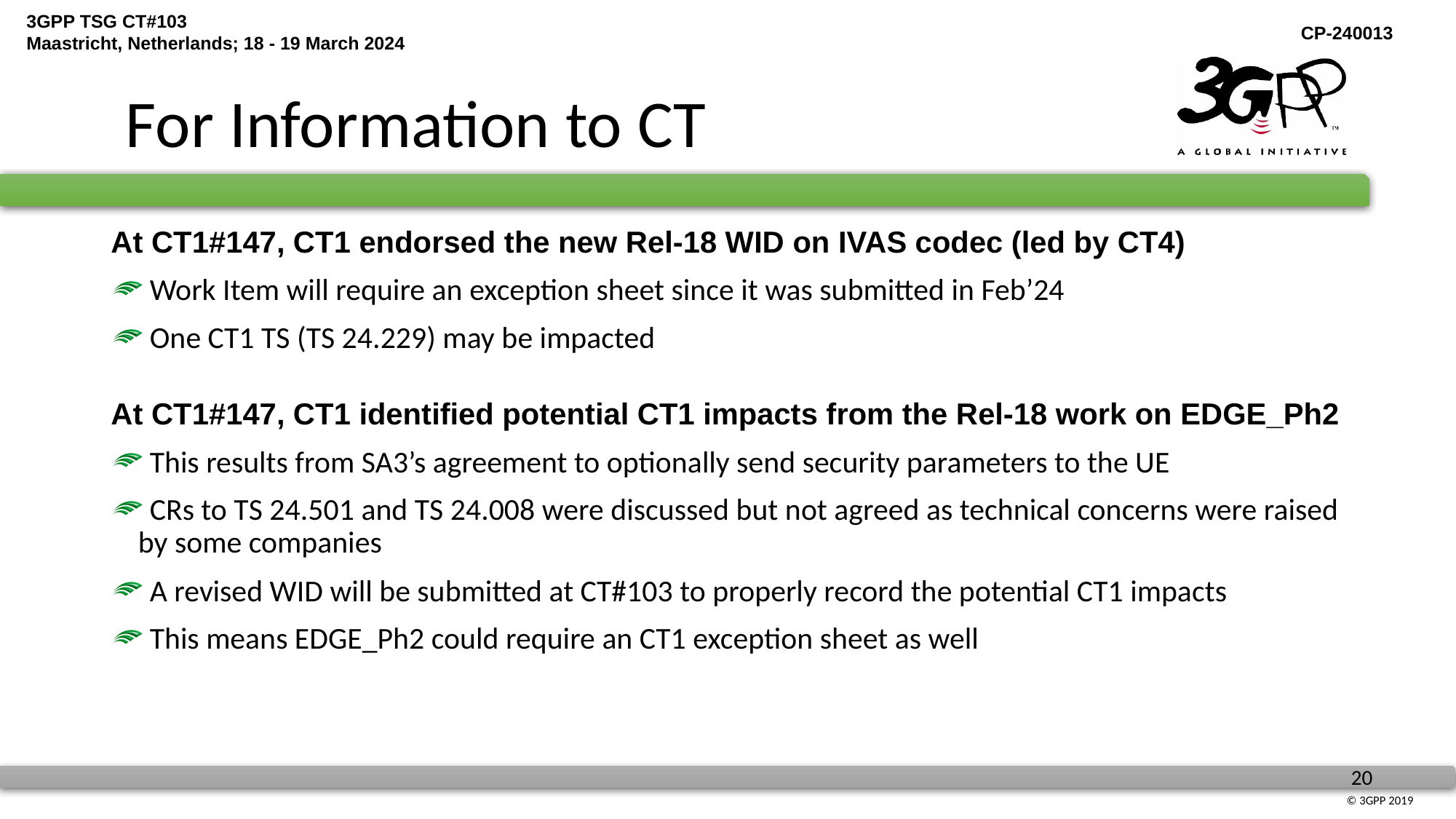

# For Information to CT
At CT1#147, CT1 endorsed the new Rel-18 WID on IVAS codec (led by CT4)
 Work Item will require an exception sheet since it was submitted in Feb’24
 One CT1 TS (TS 24.229) may be impacted

At CT1#147, CT1 identified potential CT1 impacts from the Rel-18 work on EDGE_Ph2
 This results from SA3’s agreement to optionally send security parameters to the UE
 CRs to TS 24.501 and TS 24.008 were discussed but not agreed as technical concerns were raised by some companies
 A revised WID will be submitted at CT#103 to properly record the potential CT1 impacts
 This means EDGE_Ph2 could require an CT1 exception sheet as well